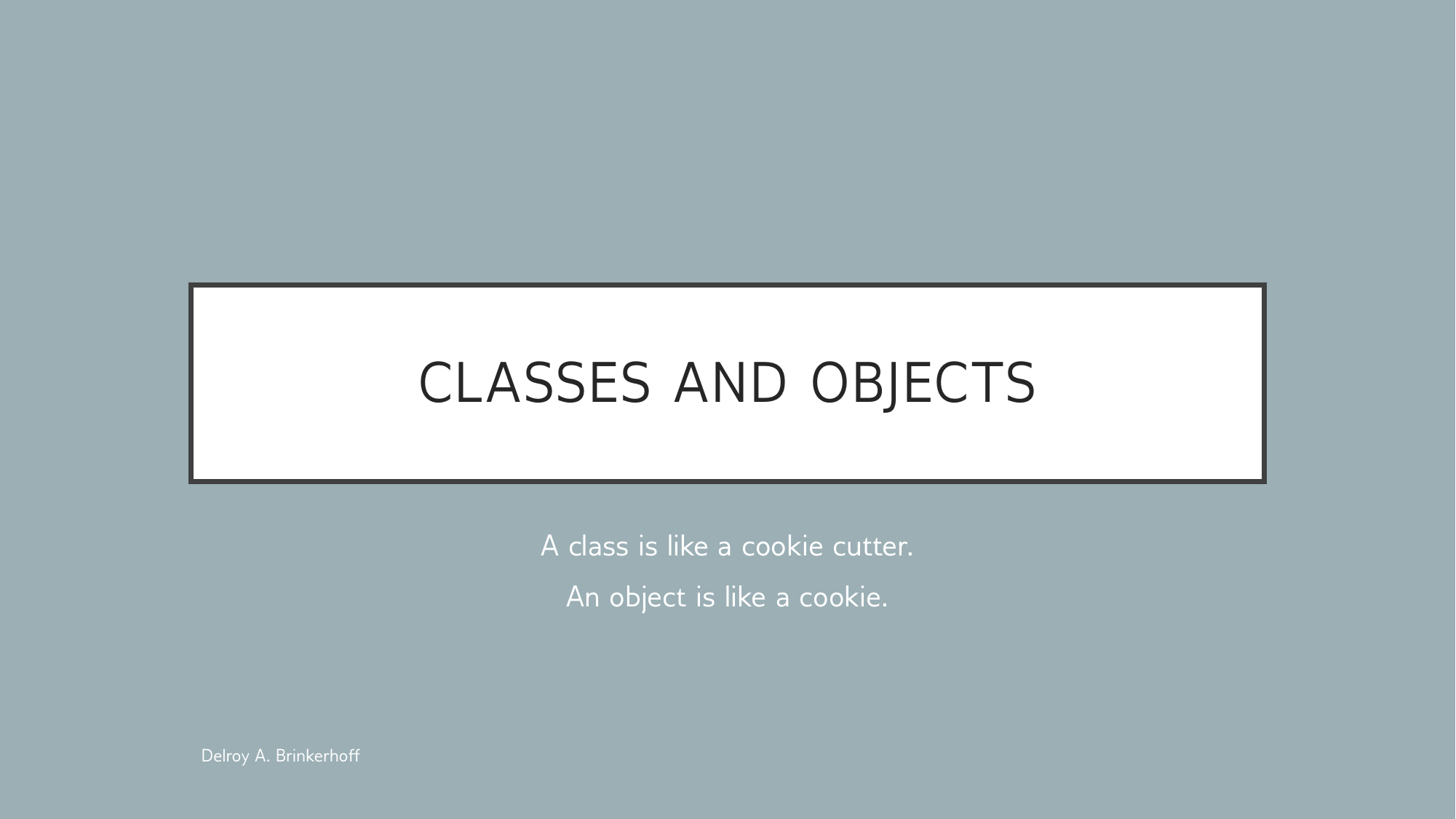

# Classes and Objects
A class is like a cookie cutter.
An object is like a cookie.
Delroy A. Brinkerhoff